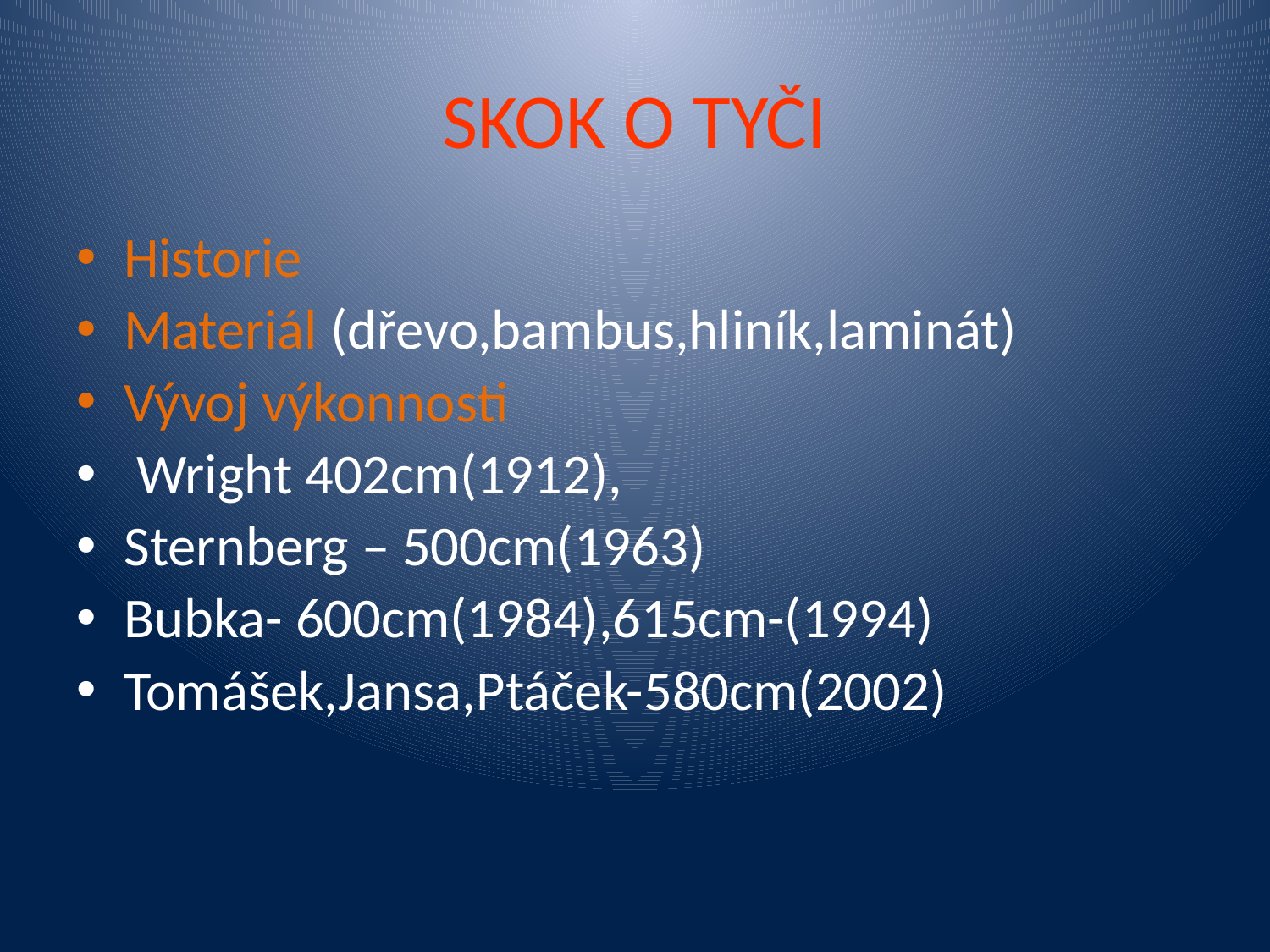

# SKOK O TYČI
Historie
Materiál (dřevo,bambus,hliník,laminát)
Vývoj výkonnosti
 Wright 402cm(1912),
Sternberg – 500cm(1963)
Bubka- 600cm(1984),615cm-(1994)
Tomášek,Jansa,Ptáček-580cm(2002)